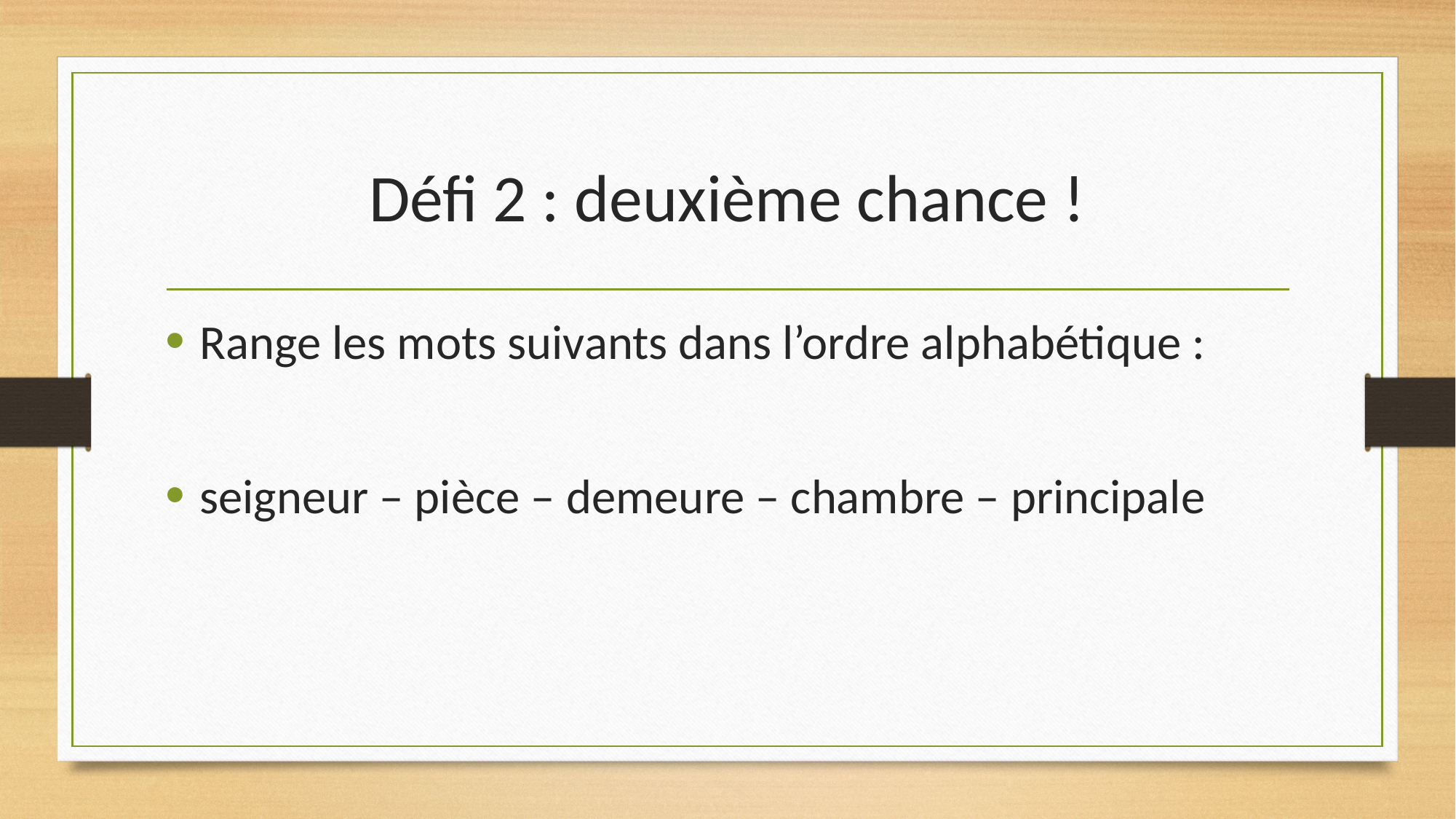

# Défi 2 : deuxième chance !
Range les mots suivants dans l’ordre alphabétique :

seigneur – pièce – demeure – chambre – principale